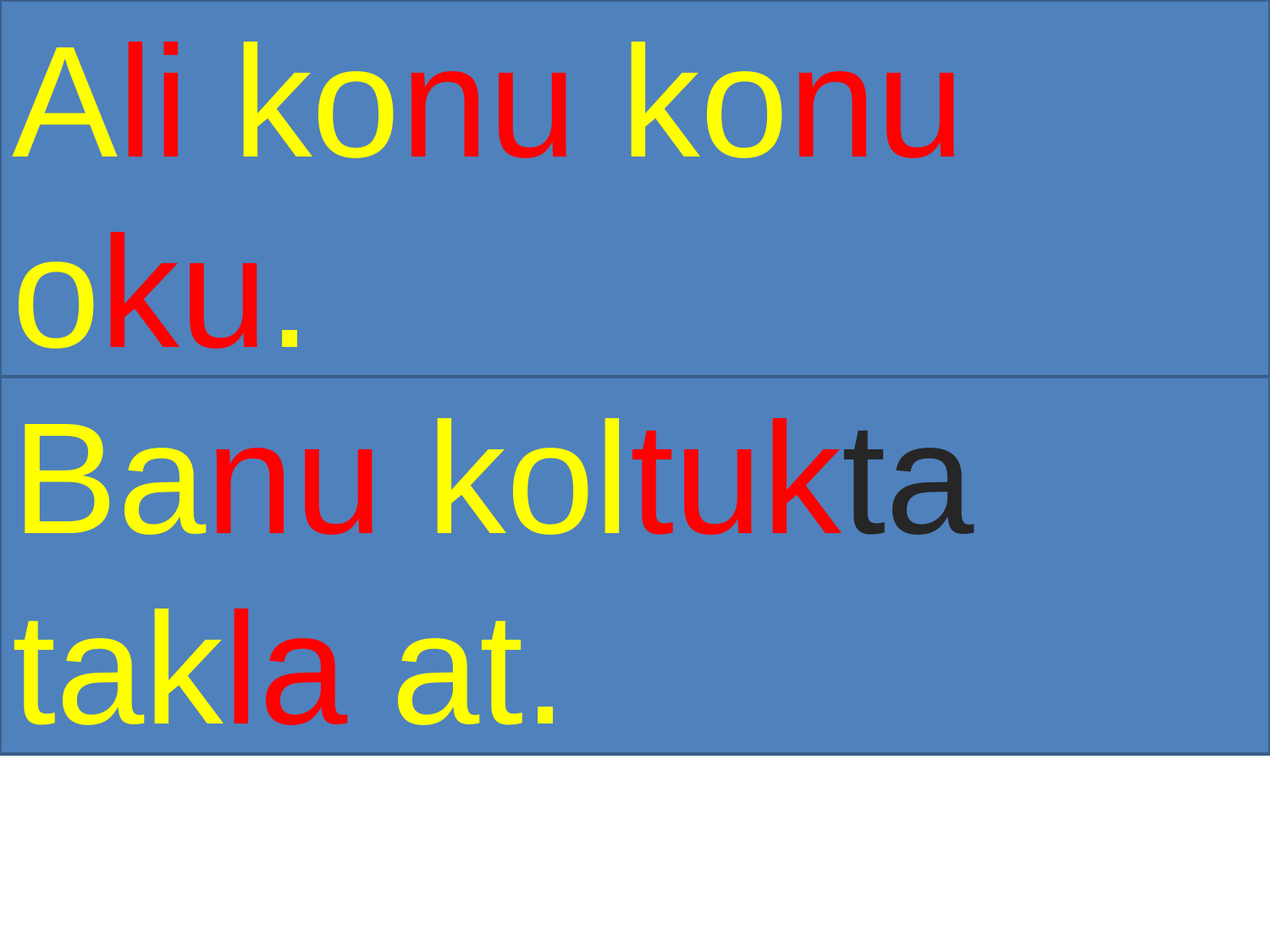

Ali konu konu oku.
Banu koltukta takla at.